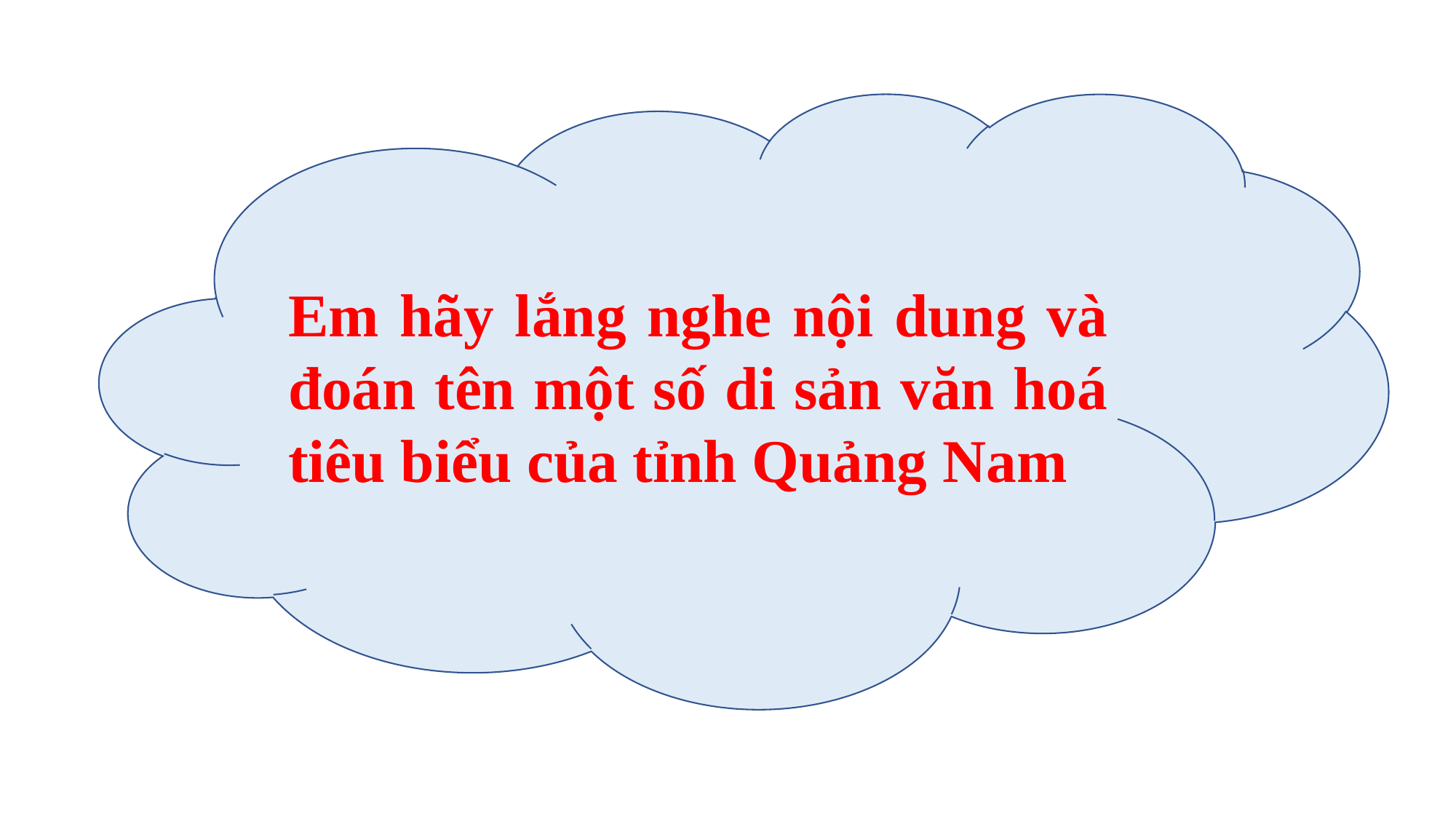

Em hãy lắng nghe nội dung và đoán tên một số di sản văn hoá tiêu biểu của tỉnh Quảng Nam